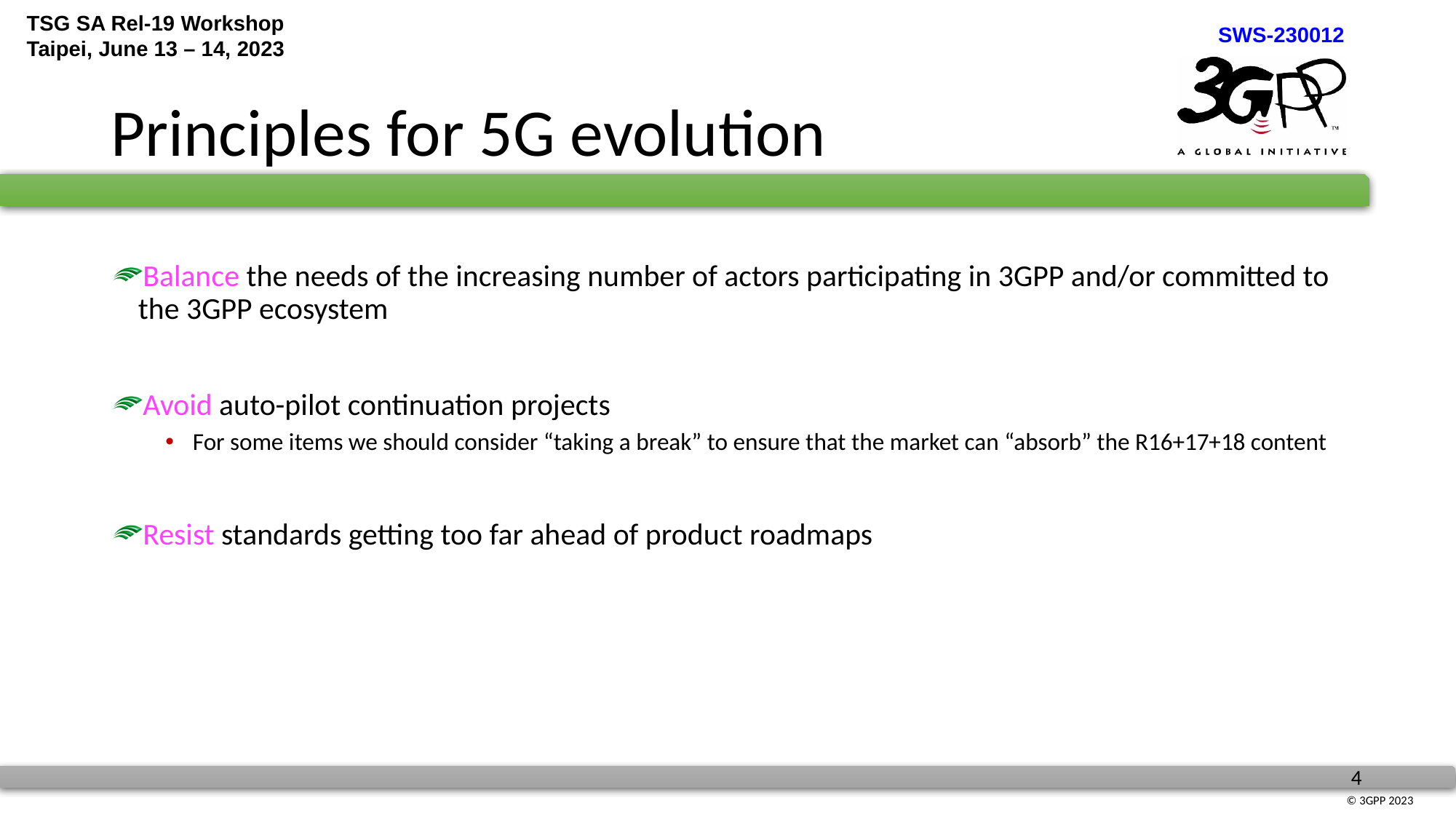

# Principles for 5G evolution
Balance the needs of the increasing number of actors participating in 3GPP and/or committed to the 3GPP ecosystem

Avoid auto-pilot continuation projects
For some items we should consider “taking a break” to ensure that the market can “absorb” the R16+17+18 content

Resist standards getting too far ahead of product roadmaps